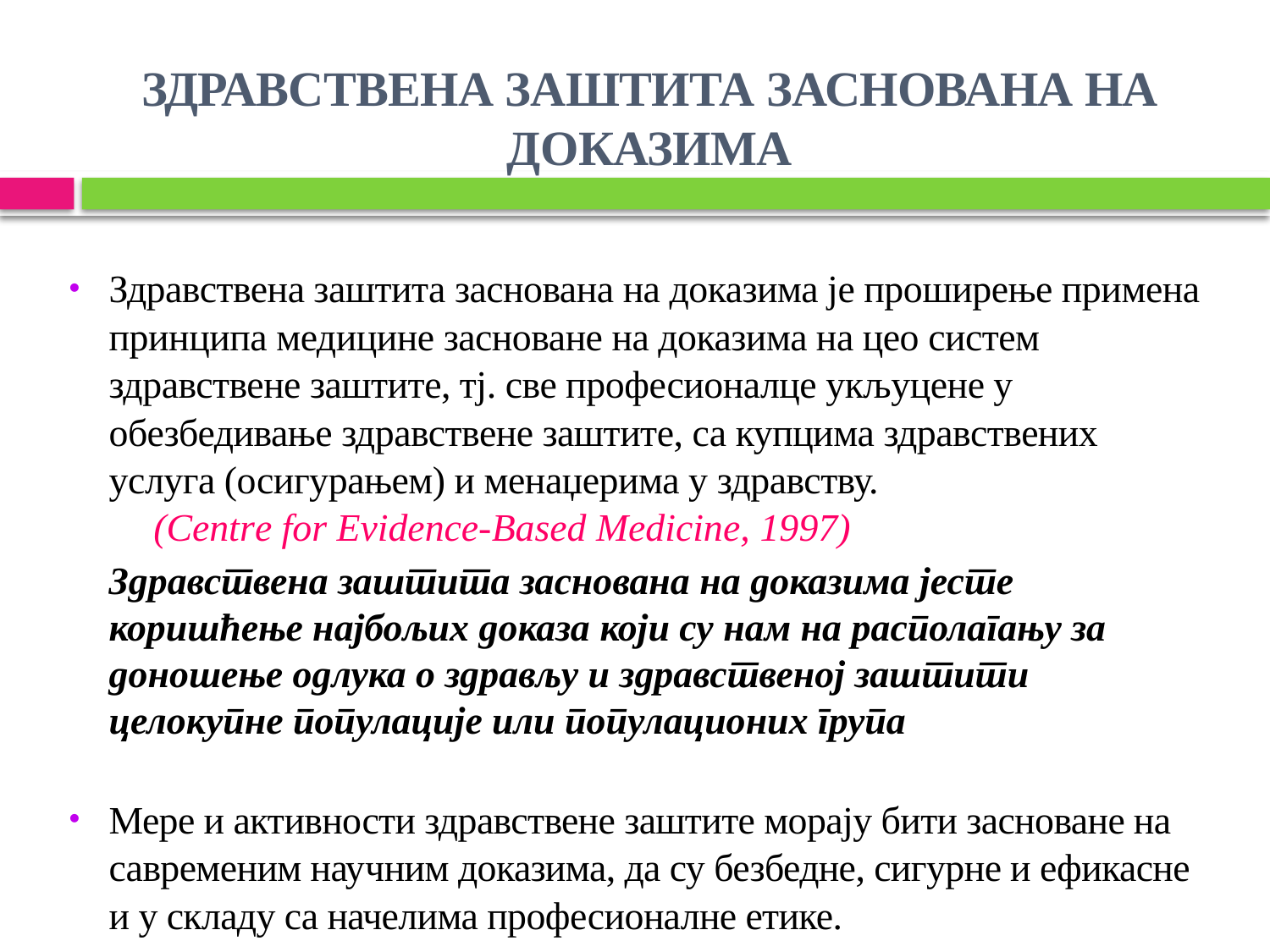

# ЗДРАВСТВЕНА ЗАШТИТА ЗАСНОВАНА НА ДОКАЗИМА
Здравствена заштита заснована на доказима је проширење примена принципа медицине засноване на доказима на цео систем здравствене заштите, тј. све професионалце укљуцене у обезбедивање здравствене заштите, са купцима здравствених услуга (осигурањем) и менаџерима у здравству.
         (Centre for Evidence-Based Medicine, 1997)
Здравствена заштита заснована на доказима јесте коришћење најбољих доказа који су нам на располагању за доношење одлука о здрављу и здравственој заштити целокупне популације или популационих група

Мере и активности здравствене заштите морају бити засноване на савременим научним доказима, да су безбедне, сигурне и ефикасне и у складу са начелима професионалне етике.